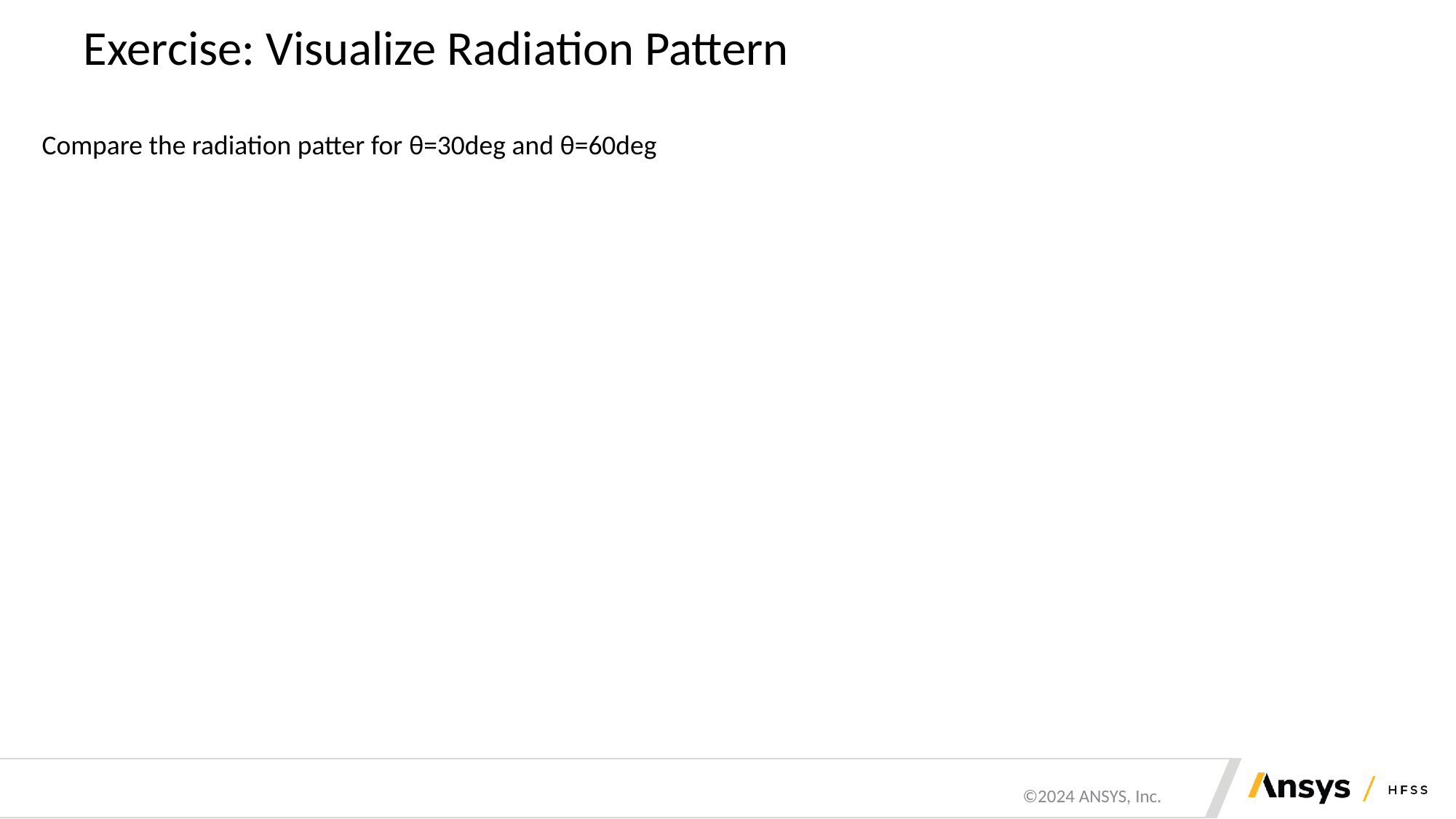

# Exercise: Visualize Radiation Pattern
Compare the radiation patter for θ=30deg and θ=60deg